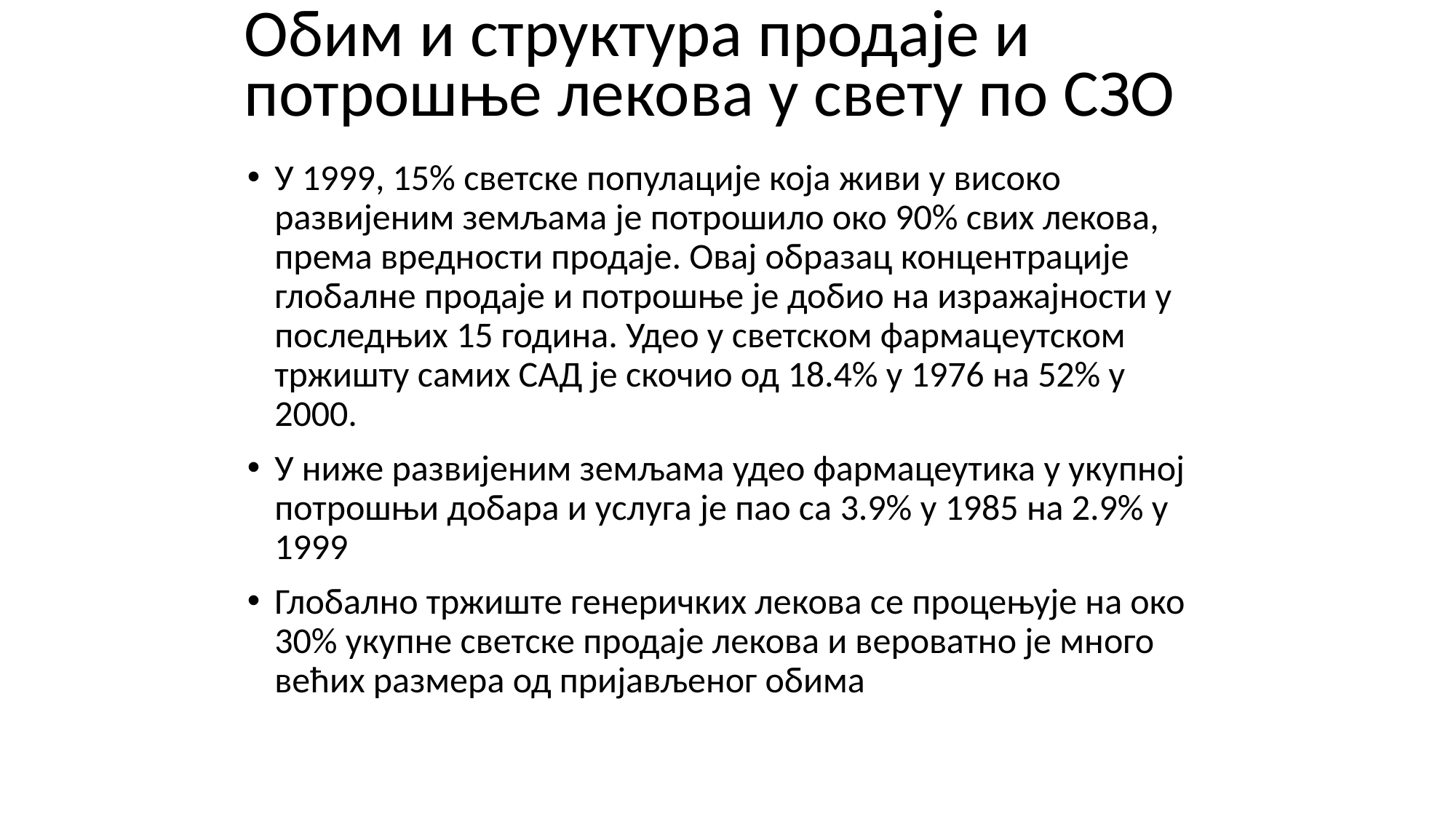

# Обим и структура продаје и потрошње лекова у свету по СЗО
У 1999, 15% светске популације која живи у високо развијеним земљама је потрошило око 90% свих лекова, према вредности продаје. Овај образац концентрације глобалне продаје и потрошње је добио на изражајности у последњих 15 година. Удео у светском фармацeутском тржишту самих САД је скочио од 18.4% у 1976 на 52% у 2000.
У ниже развијеним земљама удео фармацеутика у укупној потрошњи добара и услуга је пао са 3.9% у 1985 на 2.9% у 1999
Глобално тржиште генеричких лекова се процењује на око  30% укупне светске продаје лекова и вероватно је много већих размера од пријављеног обима